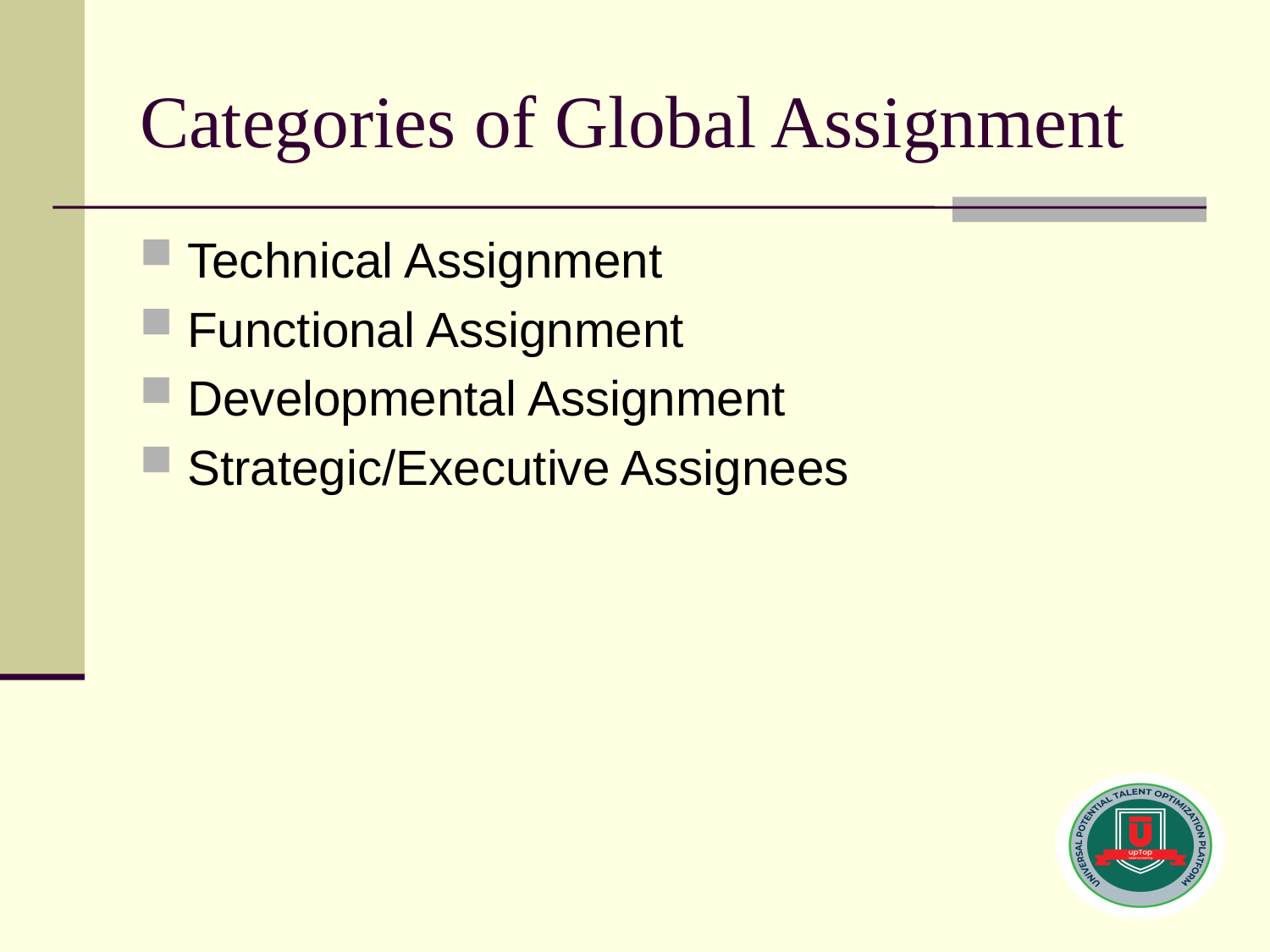

# Categories of Global Assignment
Technical Assignment
Functional Assignment
Developmental Assignment
Strategic/Executive Assignees